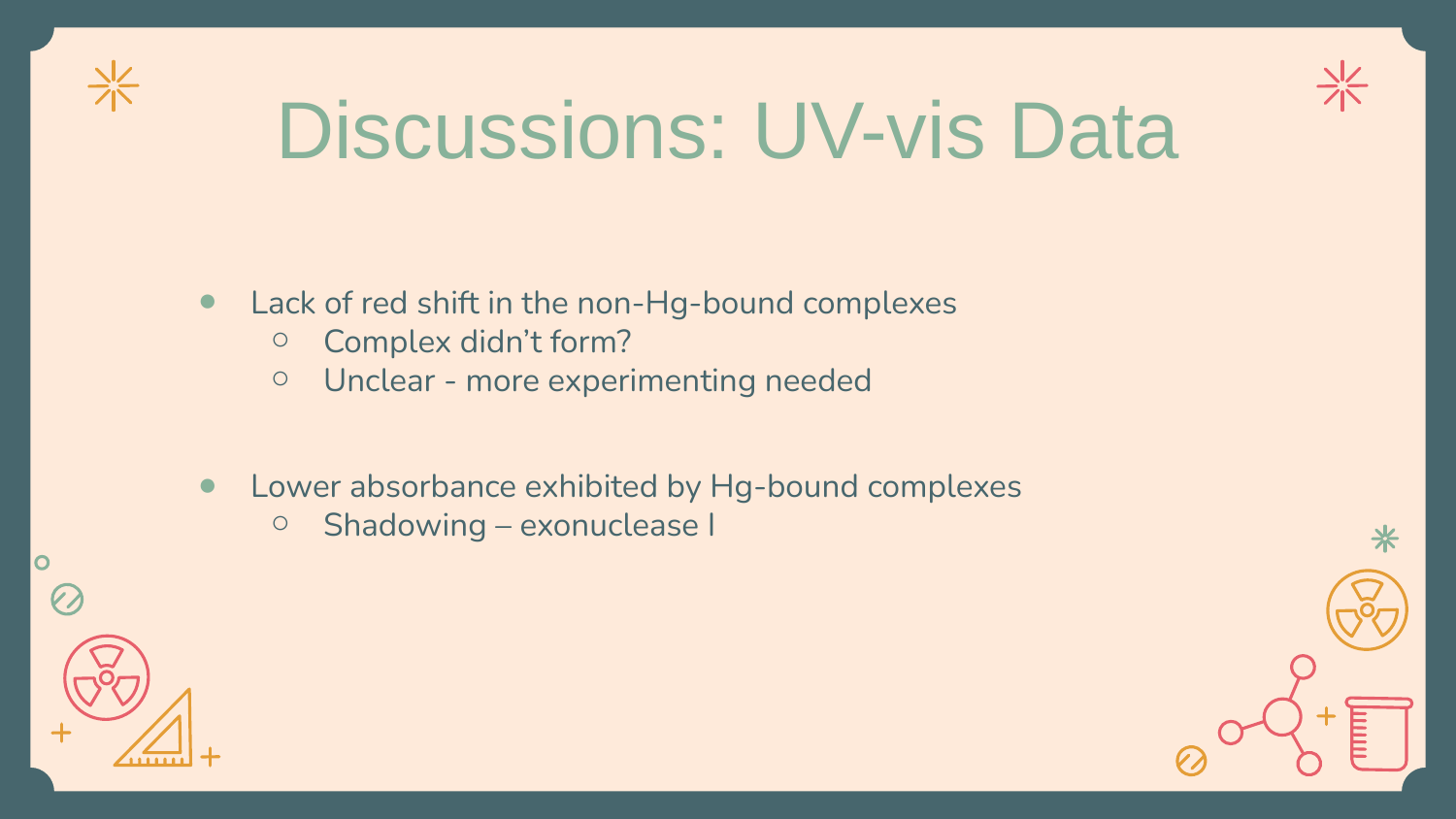

# Discussions: UV-vis Data
Lack of red shift in the non-Hg-bound complexes
Complex didn’t form?
Unclear - more experimenting needed

Lower absorbance exhibited by Hg-bound complexes
Shadowing – exonuclease I